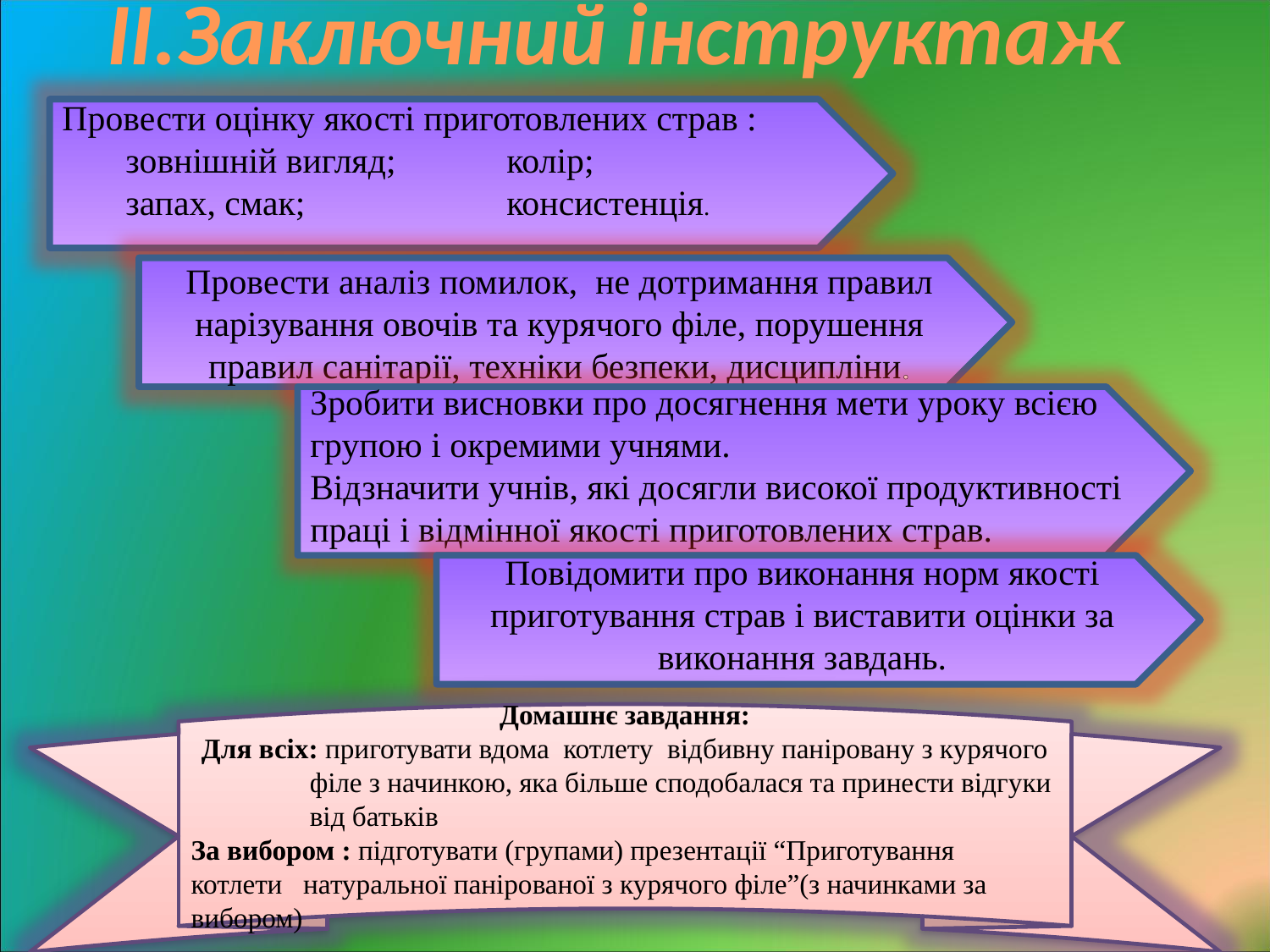

ІІ.Заключний інструктаж
Провести оцінку якості приготовлених страв :
зовнішній вигляд;	колір;
запах, смак;		консистенція.

Провести аналіз помилок,  не дотримання правил нарізування овочів та курячого філе, порушення правил санітарії, техніки безпеки, дисципліни.

Зробити висновки про досягнення мети уроку всією групою і окремими учнями.
Відзначити учнів, які досягли високої продуктивності праці і відмінної якості приготовлених страв.

Повідомити про виконання норм якості приготування страв і виставити оцінки за виконання завдань.

Домашнє завдання:
Для всіх: приготувати вдома  котлету  відбивну паніровану з курячого
                 філе з начинкою, яка більше сподобалася та принести відгуки
                 від батьків
За вибором : підготувати (групами) презентації “Приготування  котлети   натуральної панірованої з курячого філе”(з начинками за вибором)